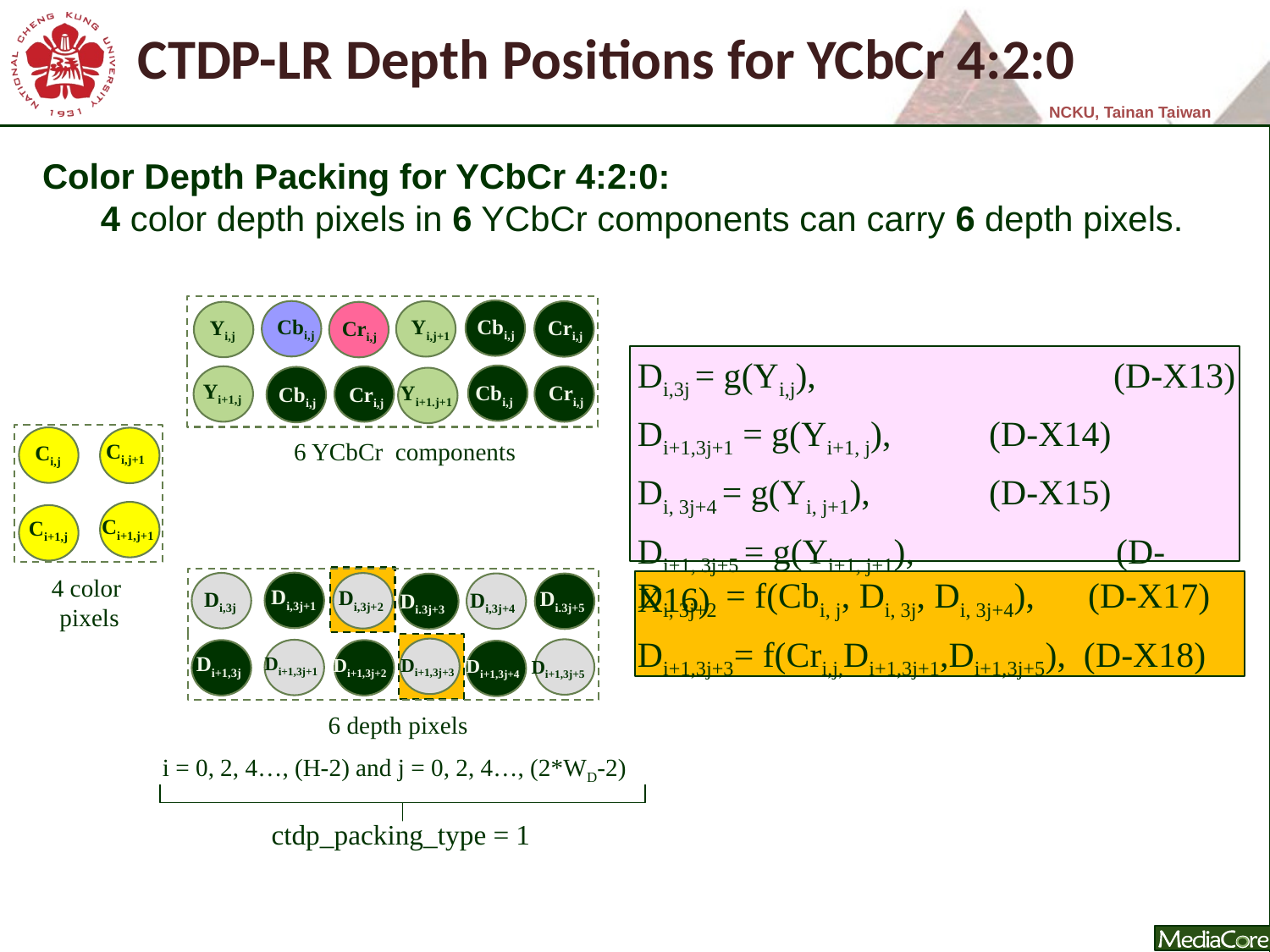

# CTDP-LR Depth Positions for YCbCr 4:2:0
Color Depth Packing for YCbCr 4:2:0:
      4 color depth pixels in 6 YCbCr components can carry 6 depth pixels.

Cbi,j
Cbi,j
Yi,j+1
Cri,j
Yi,j
Cri,j
Di,3j = g(Yi,j),	                         (D-X13)
Di+1,3j+1 = g(Yi+1, j),	           (D-X14)
Di, 3j+4 = g(Yi, j+1),  	           (D-X15)
Di+1, 3j+5 = g(Yi+1, j+1),	           (D-X16)

Yi+1,j
Cri,j
Cbi,j
Yi+1.j+1
Cri,j
Cbi,j

6 YCbCr  components
Ci,j+1
Ci,j

Ci+1,j+1
Ci+1,j

4 color
pixels
Di, 3j+2 = f(Cbi, j, Di, 3j, Di, 3j+4),      (D-X17)
Di+1,3j+3= f(Cri,j,Di+1,3j+1,Di+1,3j+5),  (D-X18)

Di,3j+1
Di,3j+2
Di.3j+5
Di,3j
Di,3j+4
Di.3j+3

Di+1,3j
Di+1,3j+1
Di+1,3j+3
Di+1,3j+2
Di+1,3j+4
Di+1,3j+5
6 depth pixels
i = 0, 2, 4…, (H-2) and j = 0, 2, 4…, (2*WD-2)
ctdp_packing_type = 1